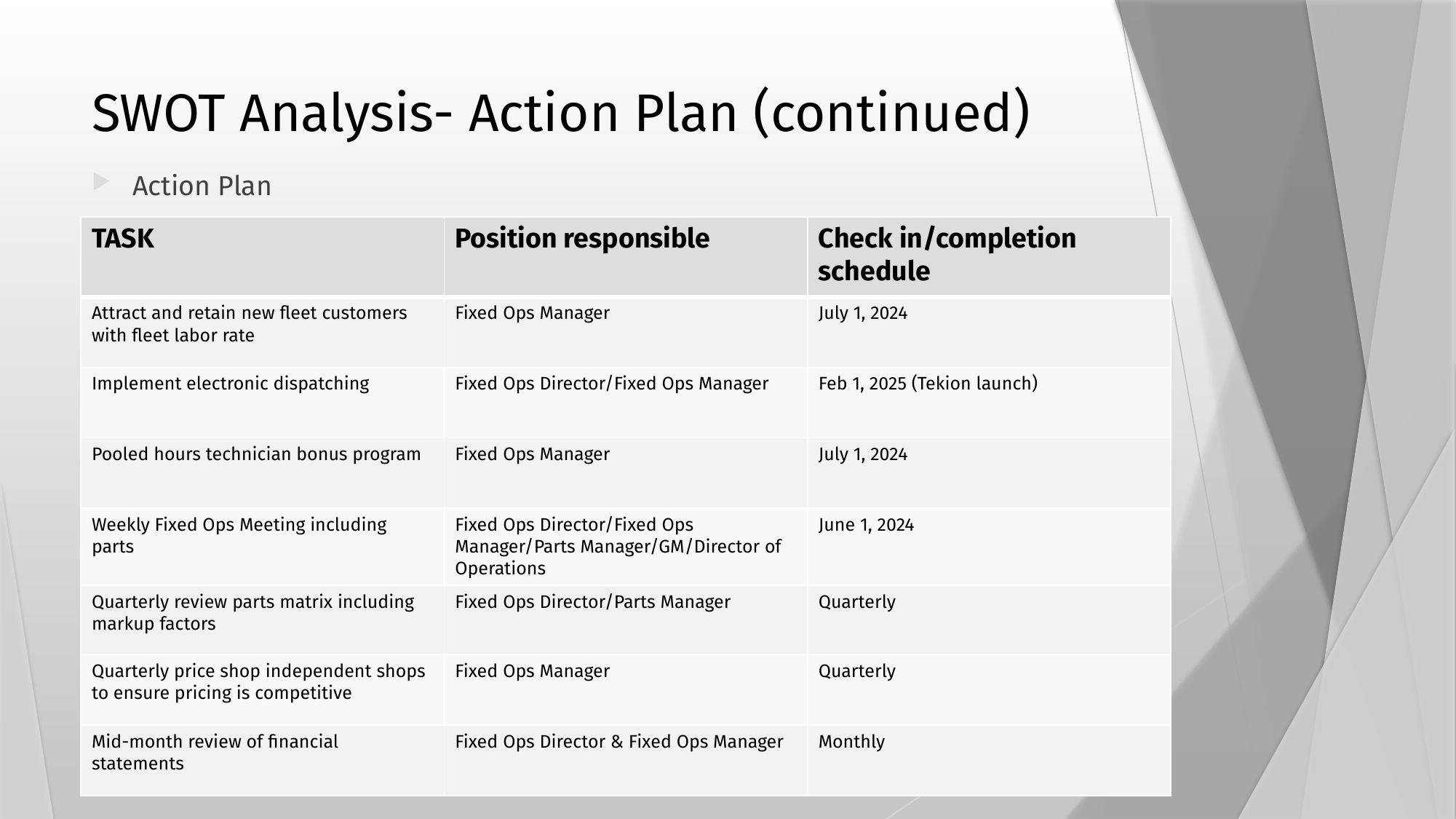

# SWOT Analysis- Action Plan (continued)
Action Plan

| TASK | Position responsible | Check in/completion schedule |
| --- | --- | --- |
| Attract and retain new fleet customers with fleet labor rate | Fixed Ops Manager | July 1, 2024 |
| Implement electronic dispatching | Fixed Ops Director/Fixed Ops Manager | Feb 1, 2025 (Tekion launch) |
| Pooled hours technician bonus program | Fixed Ops Manager | July 1, 2024 |
| Weekly Fixed Ops Meeting including parts | Fixed Ops Director/Fixed Ops Manager/Parts Manager/GM/Director of Operations | June 1, 2024 |
| Quarterly review parts matrix including markup factors | Fixed Ops Director/Parts Manager | Quarterly |
| Quarterly price shop independent shops to ensure pricing is competitive | Fixed Ops Manager | Quarterly |
| Mid-month review of financial statements | Fixed Ops Director & Fixed Ops Manager | Monthly |